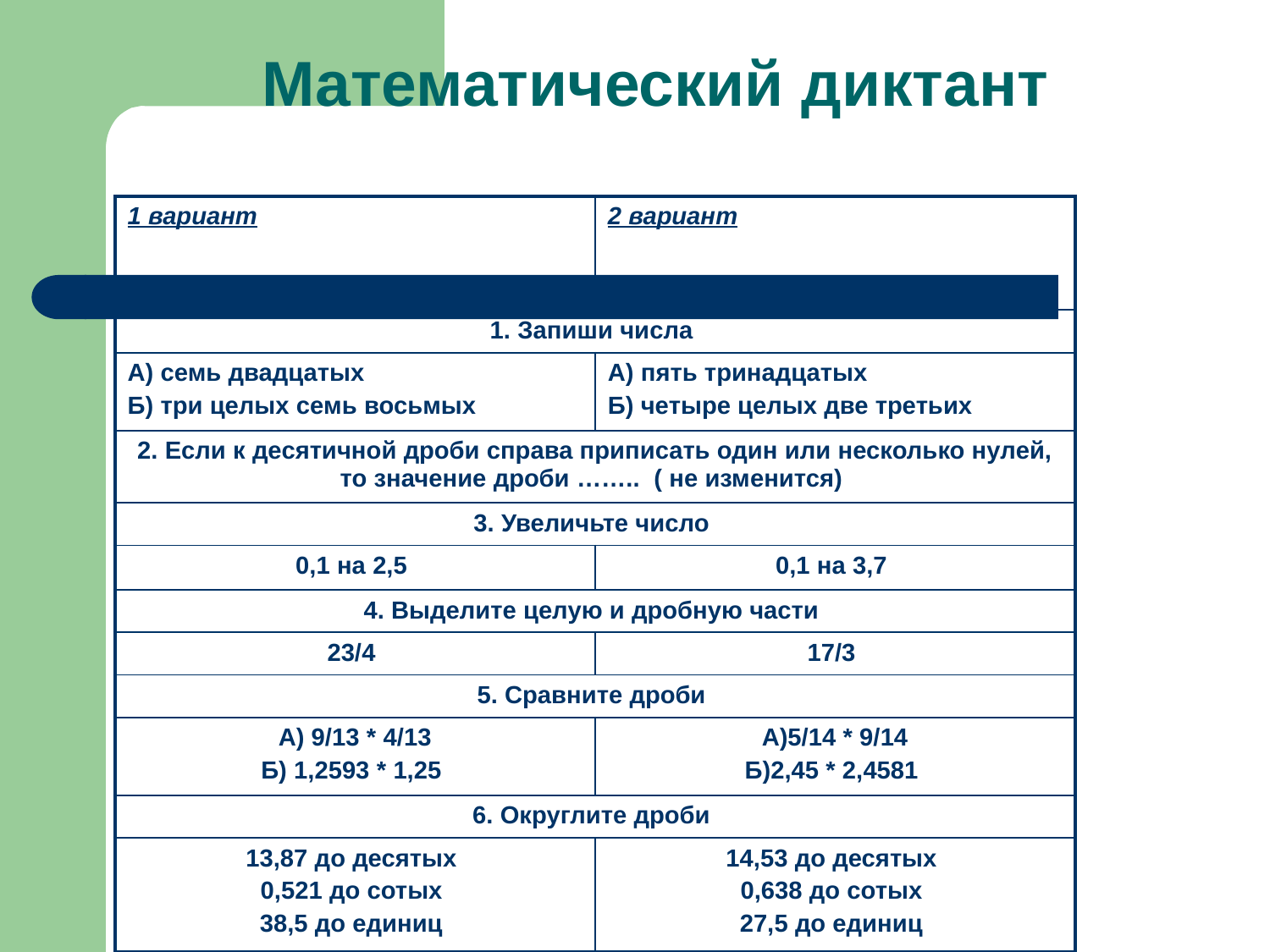

# Математический диктант
| 1 вариант | 2 вариант |
| --- | --- |
| 1. Запиши числа |  |
| А) семь двадцатых Б) три целых семь восьмых | А) пять тринадцатых Б) четыре целых две третьих |
| 2. Если к десятичной дроби справа приписать один или несколько нулей, то значение дроби …….. ( не изменится) |  |
| 3. Увеличьте число |  |
| 0,1 на 2,5 | 0,1 на 3,7 |
| 4. Выделите целую и дробную части |  |
| 23/4 | 17/3 |
| 5. Сравните дроби |  |
| А) 9/13 \* 4/13 Б) 1,2593 \* 1,25 | А)5/14 \* 9/14 Б)2,45 \* 2,4581 |
| 6. Округлите дроби |  |
| 13,87 до десятых 0,521 до сотых 38,5 до единиц | 14,53 до десятых 0,638 до сотых 27,5 до единиц |